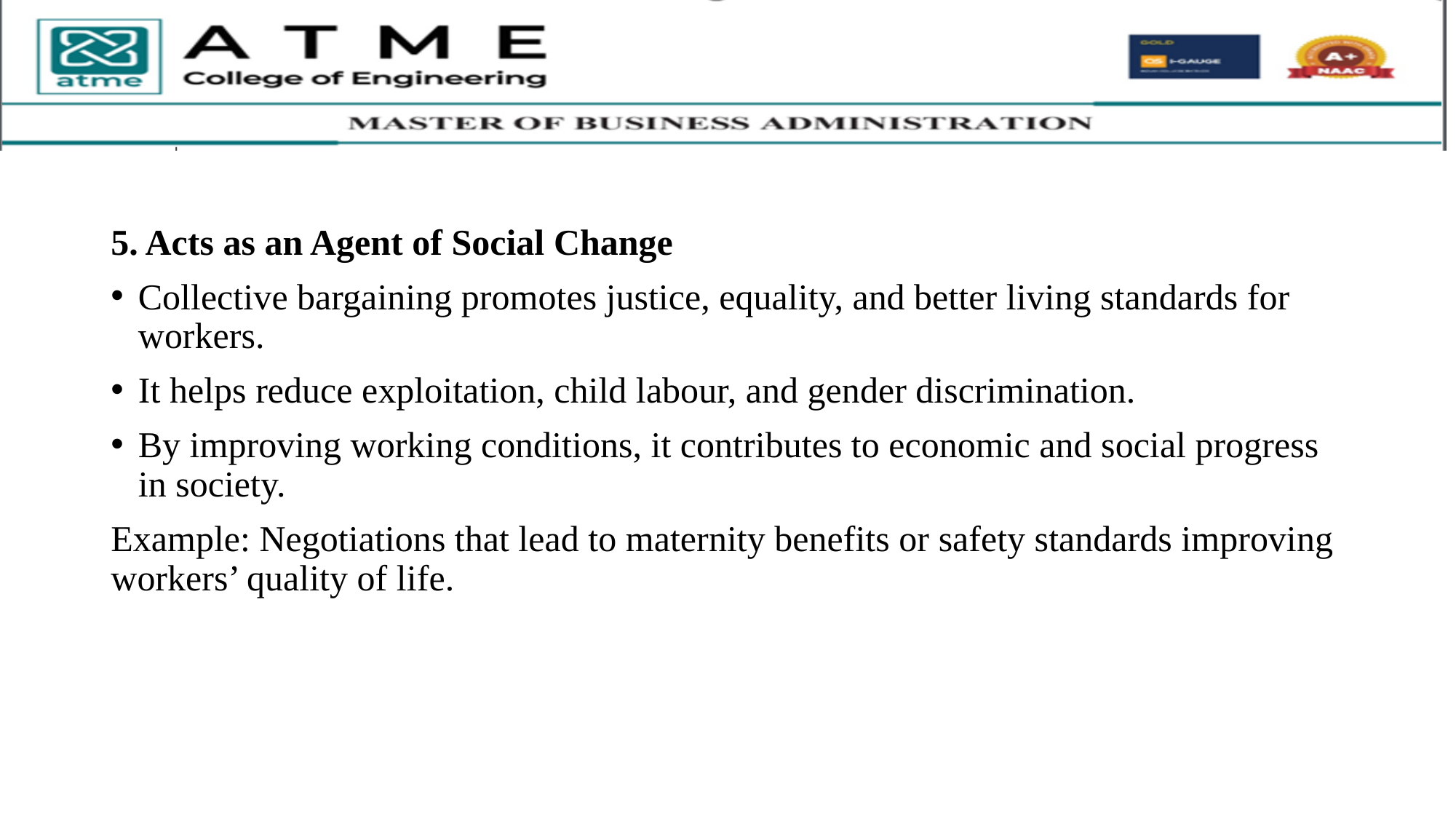

5. Acts as an Agent of Social Change
Collective bargaining promotes justice, equality, and better living standards for workers.
It helps reduce exploitation, child labour, and gender discrimination.
By improving working conditions, it contributes to economic and social progress in society.
Example: Negotiations that lead to maternity benefits or safety standards improving workers’ quality of life.